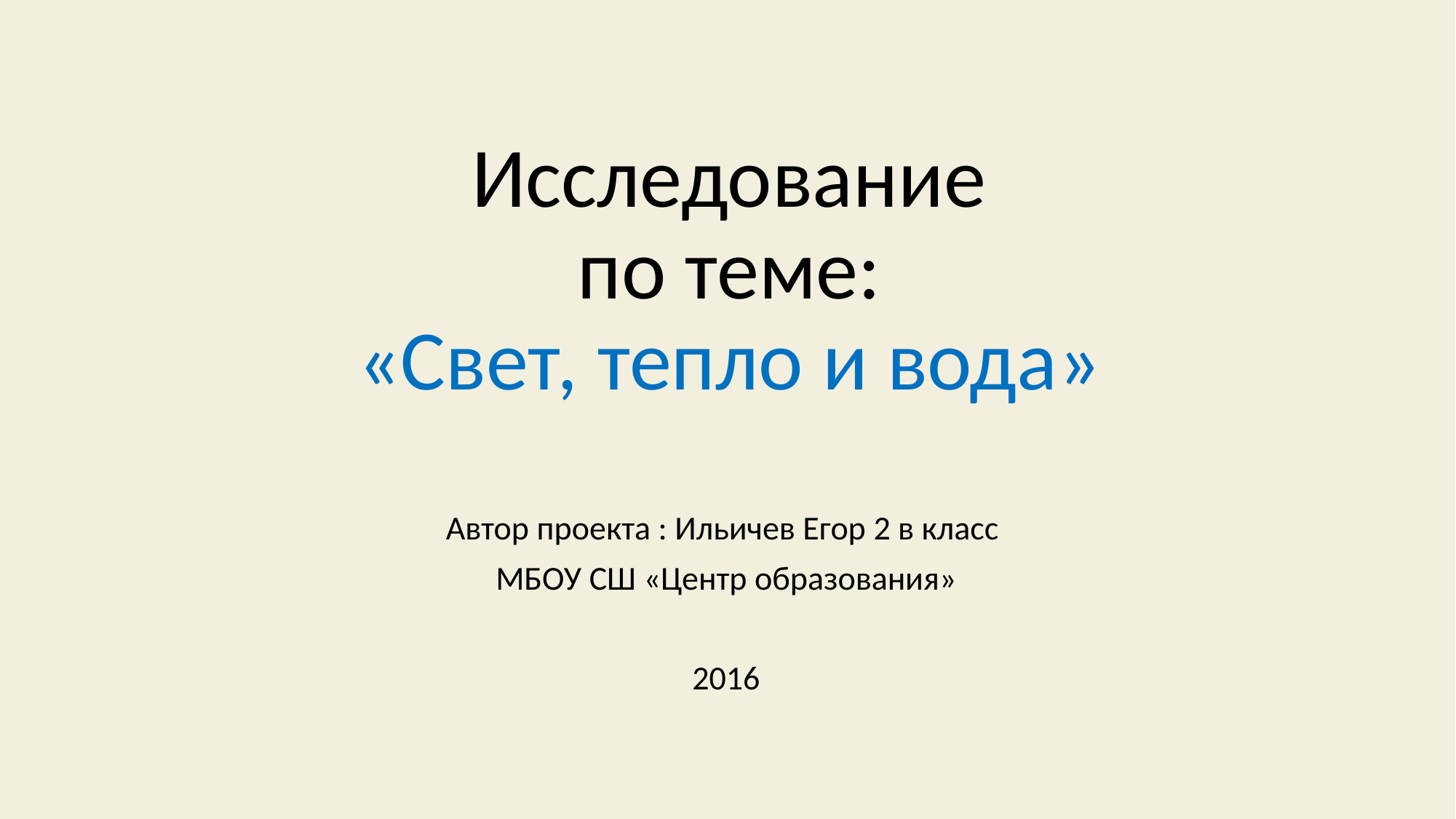

# Исследование по теме: «Свет, тепло и вода»
Автор проекта : Ильичев Егор 2 в класс
МБОУ СШ «Центр образования»

2016